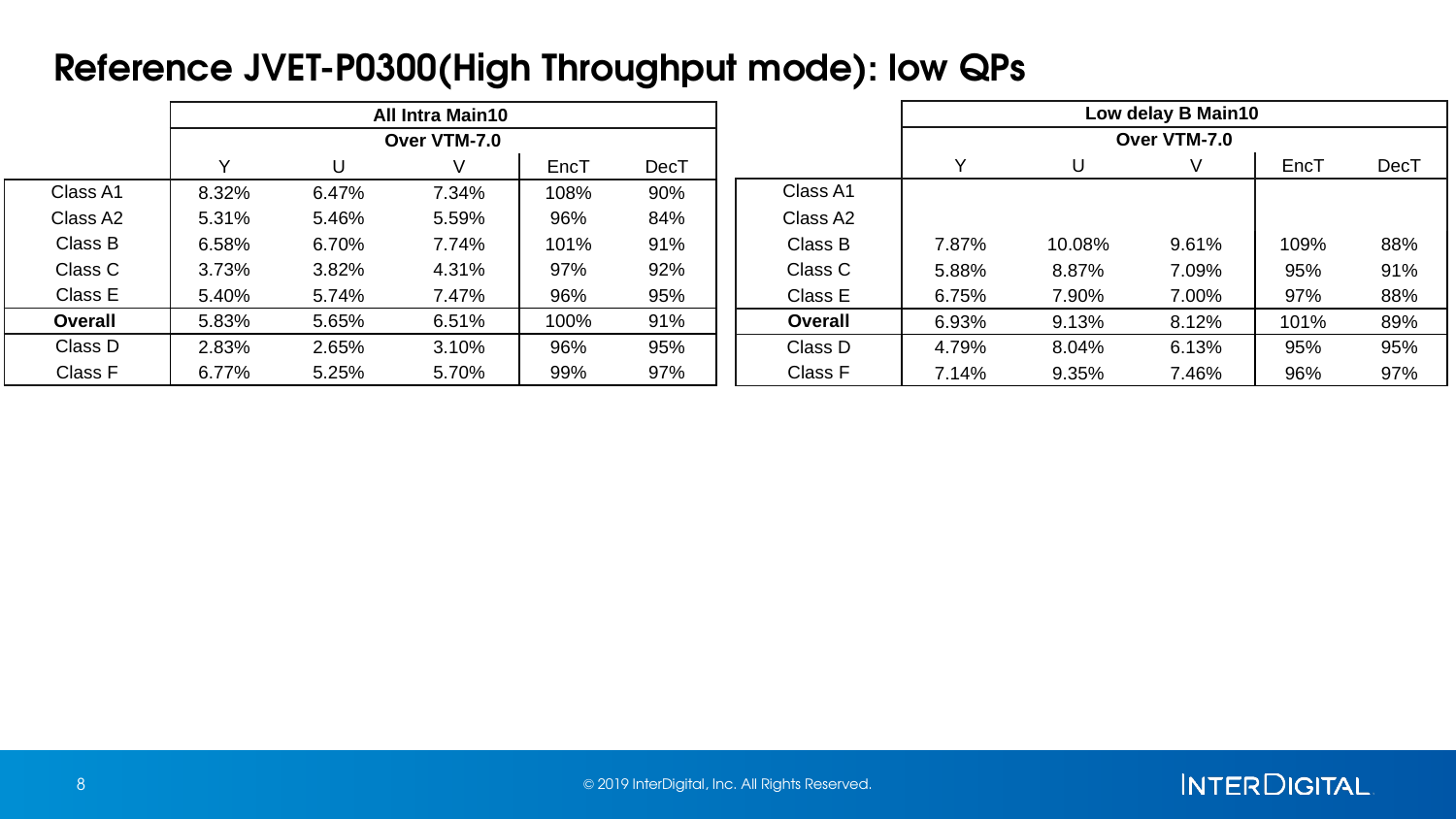

# Reference JVET-P0300(High Throughput mode): low QPs
|  | Low delay B Main10 |  |  |  |  |
| --- | --- | --- | --- | --- | --- |
|  | Over VTM-7.0 |  |  |  |  |
|  | Y | U | V | EncT | DecT |
| Class A1 |  |  |  |  |  |
| Class A2 |  |  |  |  |  |
| Class B | 7.87% | 10.08% | 9.61% | 109% | 88% |
| Class C | 5.88% | 8.87% | 7.09% | 95% | 91% |
| Class E | 6.75% | 7.90% | 7.00% | 97% | 88% |
| Overall | 6.93% | 9.13% | 8.12% | 101% | 89% |
| Class D | 4.79% | 8.04% | 6.13% | 95% | 95% |
| Class F | 7.14% | 9.35% | 7.46% | 96% | 97% |
|  | All Intra Main10 |  |  |  |  |
| --- | --- | --- | --- | --- | --- |
|  | Over VTM-7.0 |  |  |  |  |
|  | Y | U | V | EncT | DecT |
| Class A1 | 8.32% | 6.47% | 7.34% | 108% | 90% |
| Class A2 | 5.31% | 5.46% | 5.59% | 96% | 84% |
| Class B | 6.58% | 6.70% | 7.74% | 101% | 91% |
| Class C | 3.73% | 3.82% | 4.31% | 97% | 92% |
| Class E | 5.40% | 5.74% | 7.47% | 96% | 95% |
| Overall | 5.83% | 5.65% | 6.51% | 100% | 91% |
| Class D | 2.83% | 2.65% | 3.10% | 96% | 95% |
| Class F | 6.77% | 5.25% | 5.70% | 99% | 97% |
8
© 2019 InterDigital, Inc. All Rights Reserved.